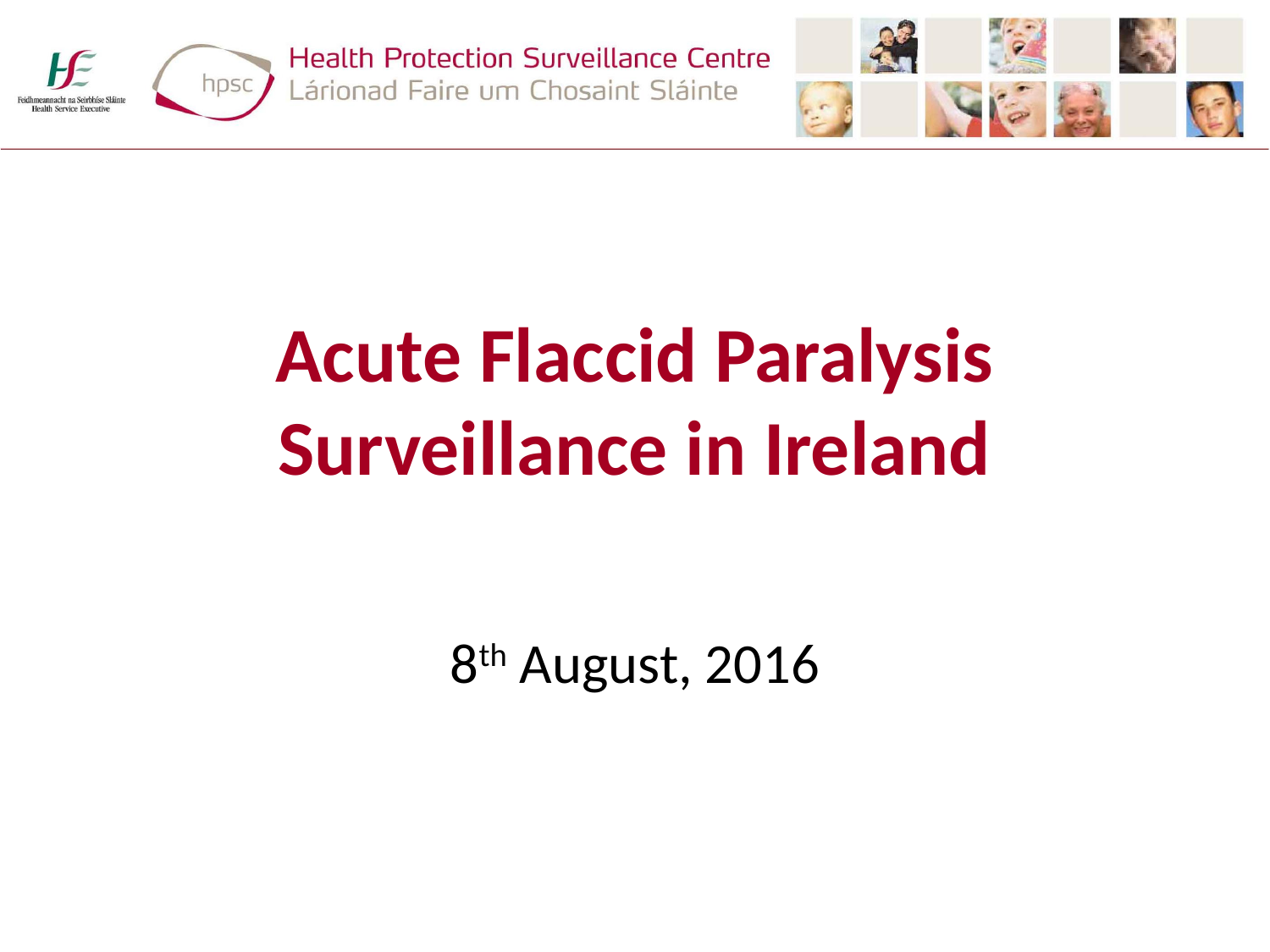

# Acute Flaccid Paralysis Surveillance in Ireland
8th August, 2016